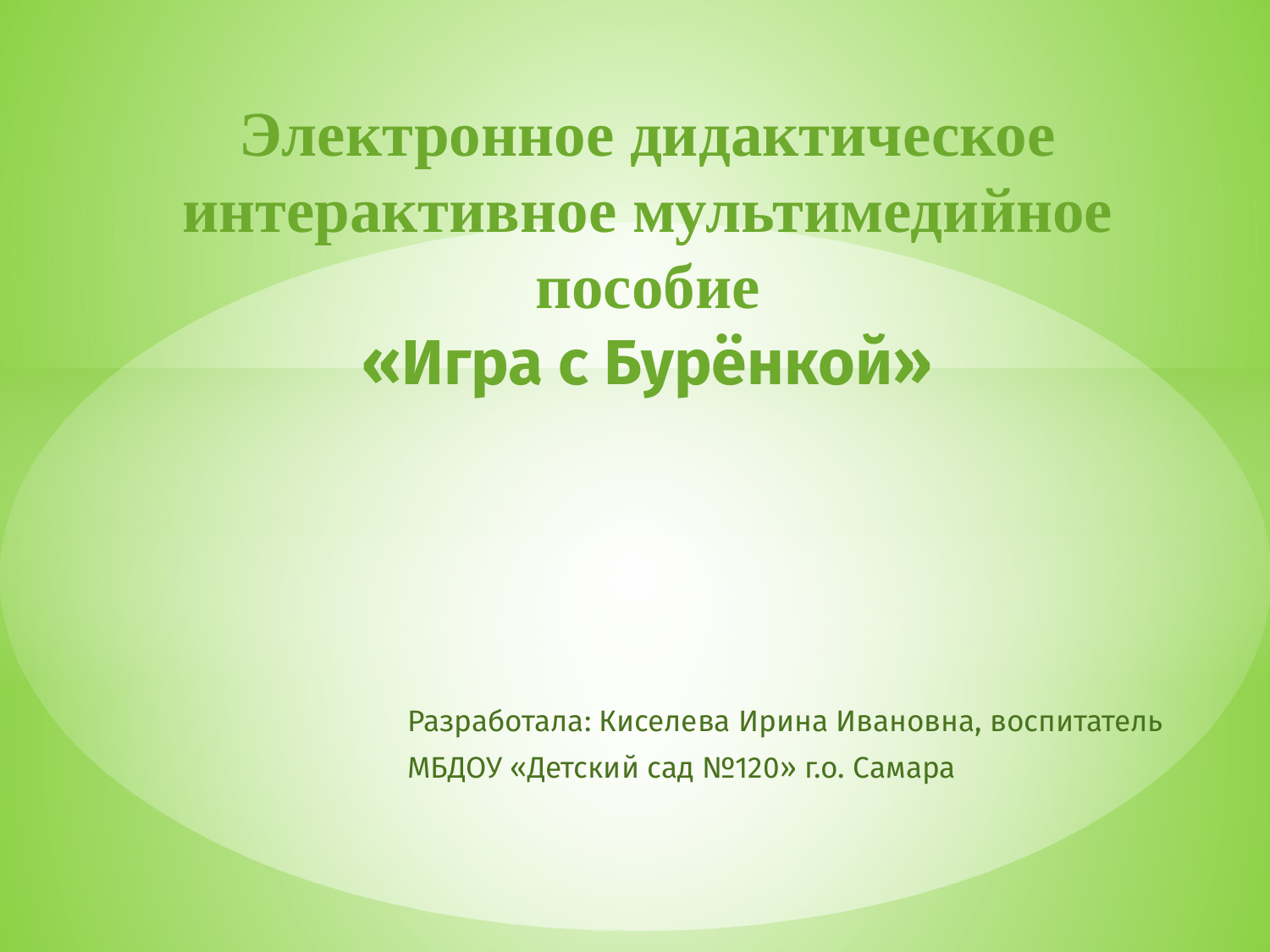

# Электронное дидактическое интерактивное мультимедийное пособие «Игра с Бурёнкой»
Разработала: Киселева Ирина Ивановна, воспитатель
МБДОУ «Детский сад №120» г.о. Самара